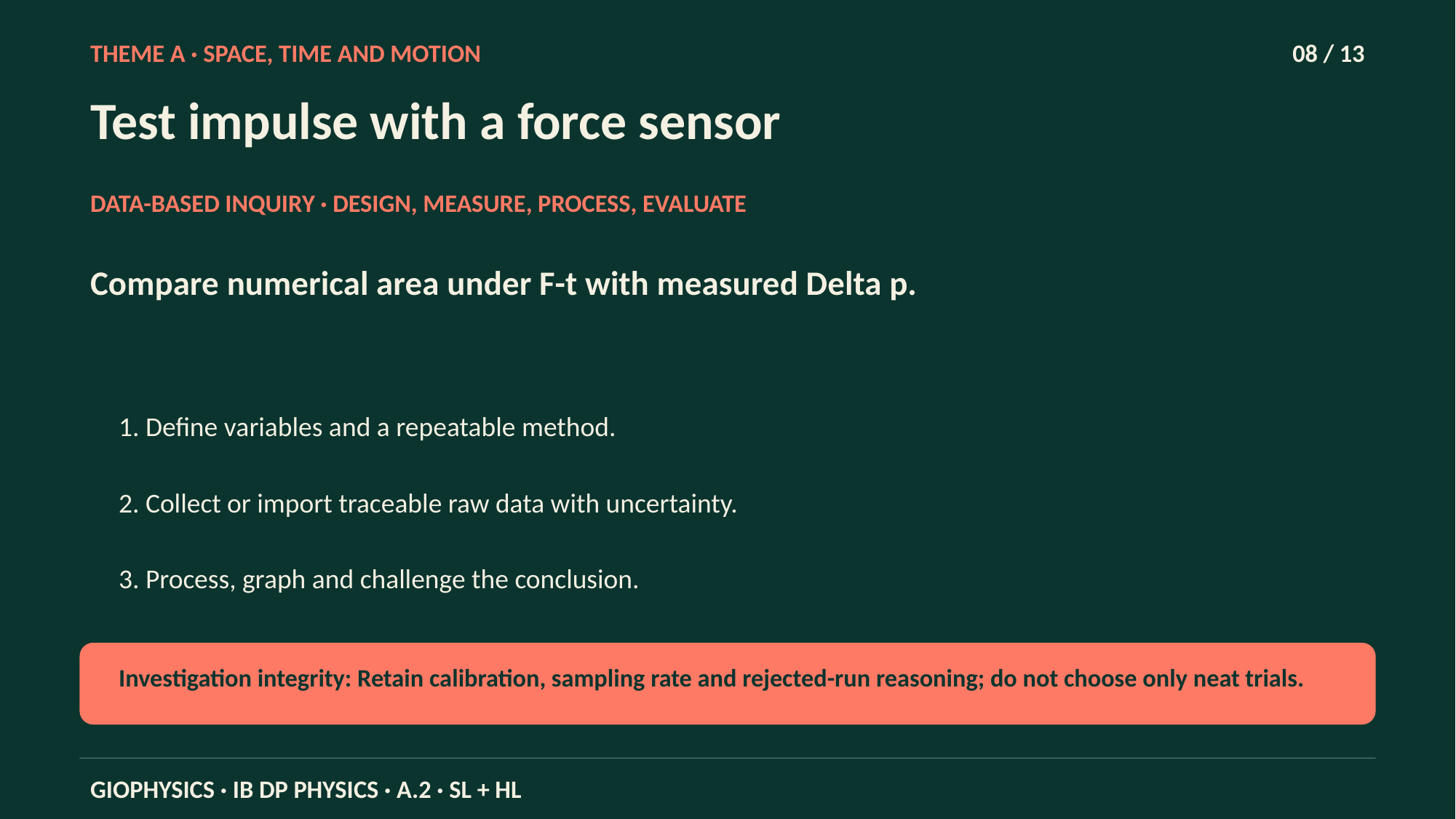

THEME A · SPACE, TIME AND MOTION
08 / 13
Test impulse with a force sensor
DATA-BASED INQUIRY · DESIGN, MEASURE, PROCESS, EVALUATE
Compare numerical area under F-t with measured Delta p.
1. Define variables and a repeatable method.
2. Collect or import traceable raw data with uncertainty.
3. Process, graph and challenge the conclusion.

Investigation integrity: Retain calibration, sampling rate and rejected-run reasoning; do not choose only neat trials.

GIOPHYSICS · IB DP PHYSICS · A.2 · SL + HL